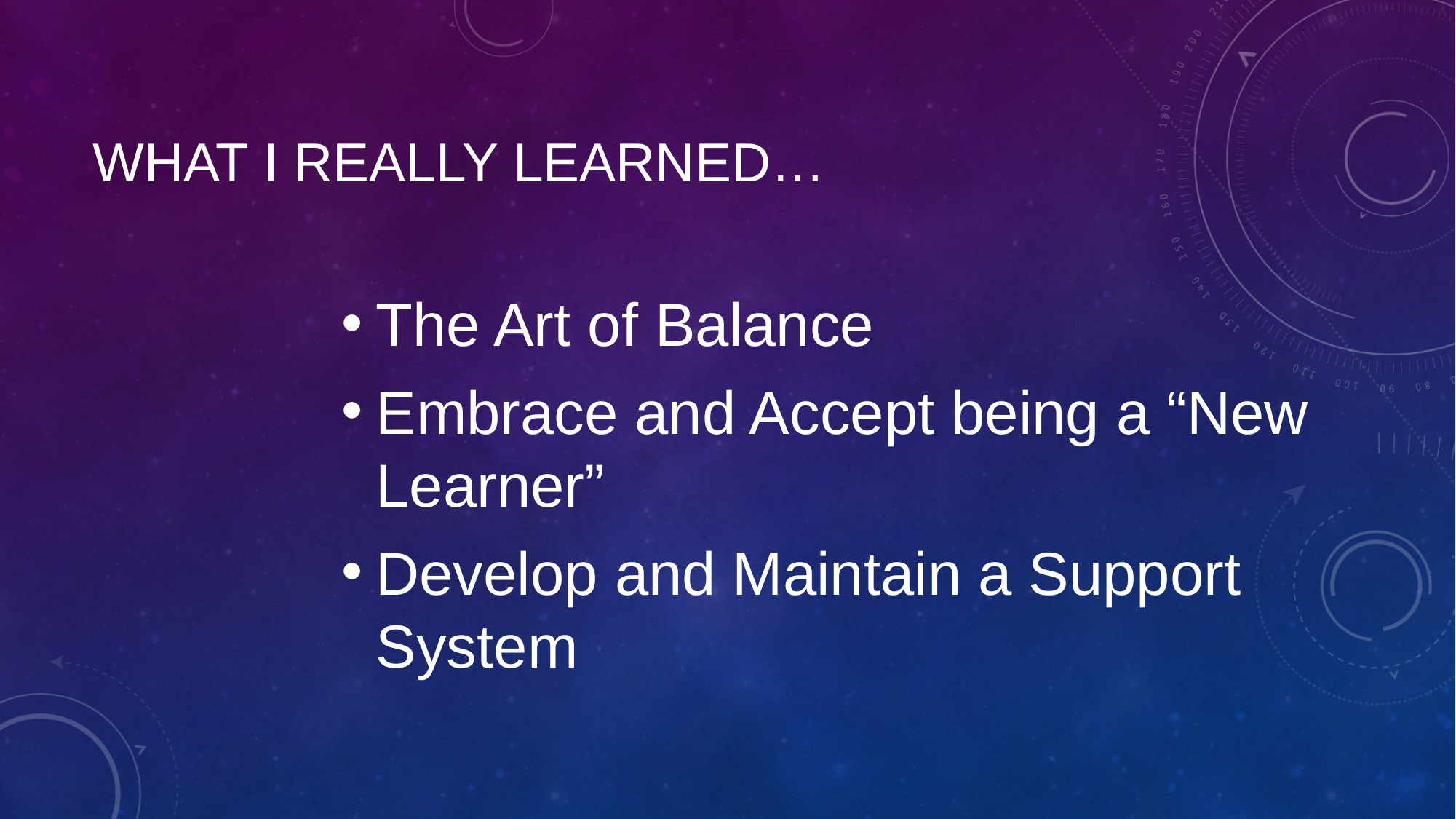

# What I Really Learned…
The Art of Balance
Embrace and Accept being a “New Learner”
Develop and Maintain a Support System